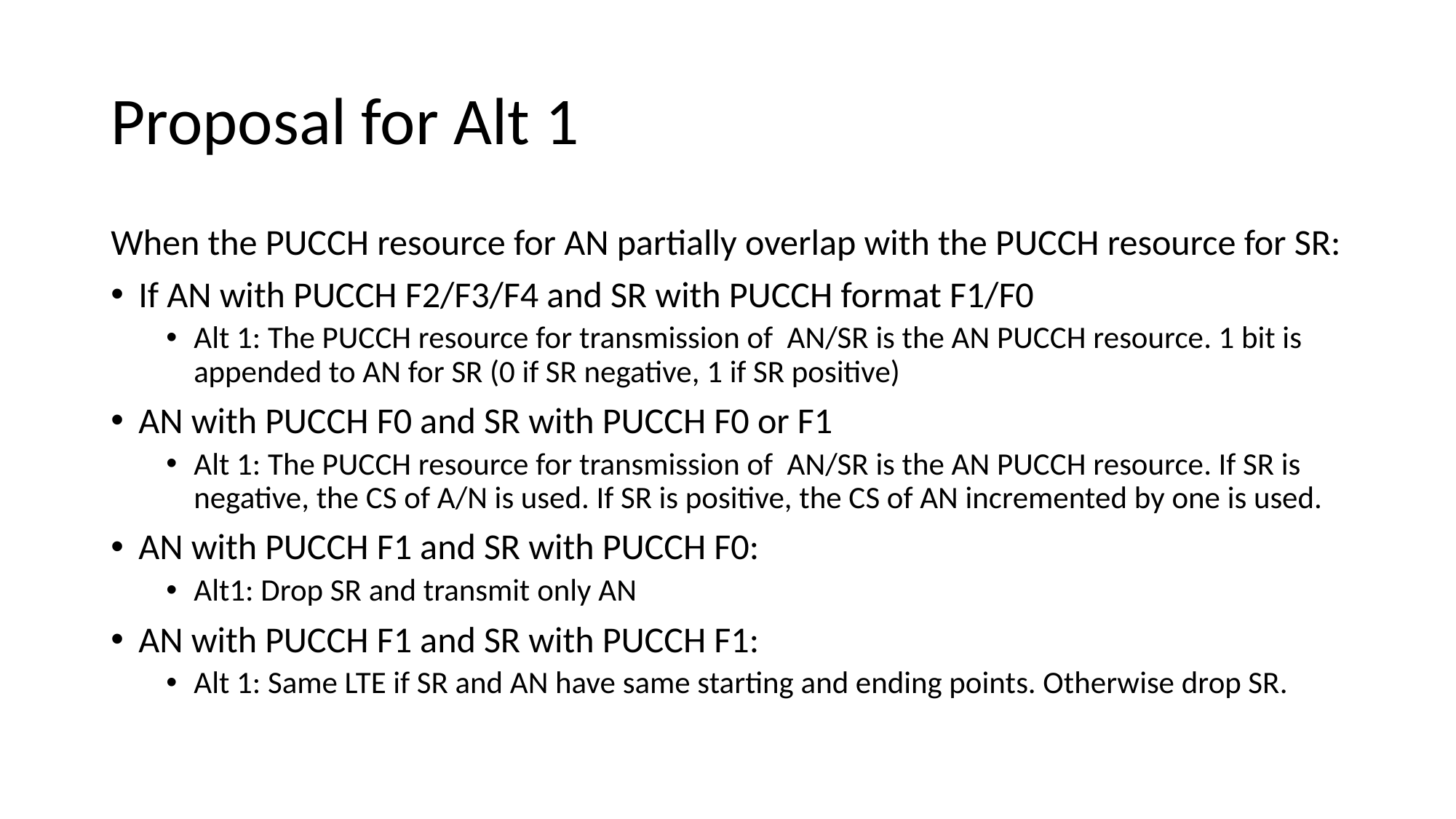

# Proposal for Alt 1
When the PUCCH resource for AN partially overlap with the PUCCH resource for SR:
If AN with PUCCH F2/F3/F4 and SR with PUCCH format F1/F0
Alt 1: The PUCCH resource for transmission of  AN/SR is the AN PUCCH resource. 1 bit is appended to AN for SR (0 if SR negative, 1 if SR positive)
AN with PUCCH F0 and SR with PUCCH F0 or F1
Alt 1: The PUCCH resource for transmission of  AN/SR is the AN PUCCH resource. If SR is negative, the CS of A/N is used. If SR is positive, the CS of AN incremented by one is used.
AN with PUCCH F1 and SR with PUCCH F0:
Alt1: Drop SR and transmit only AN
AN with PUCCH F1 and SR with PUCCH F1:
Alt 1: Same LTE if SR and AN have same starting and ending points. Otherwise drop SR.